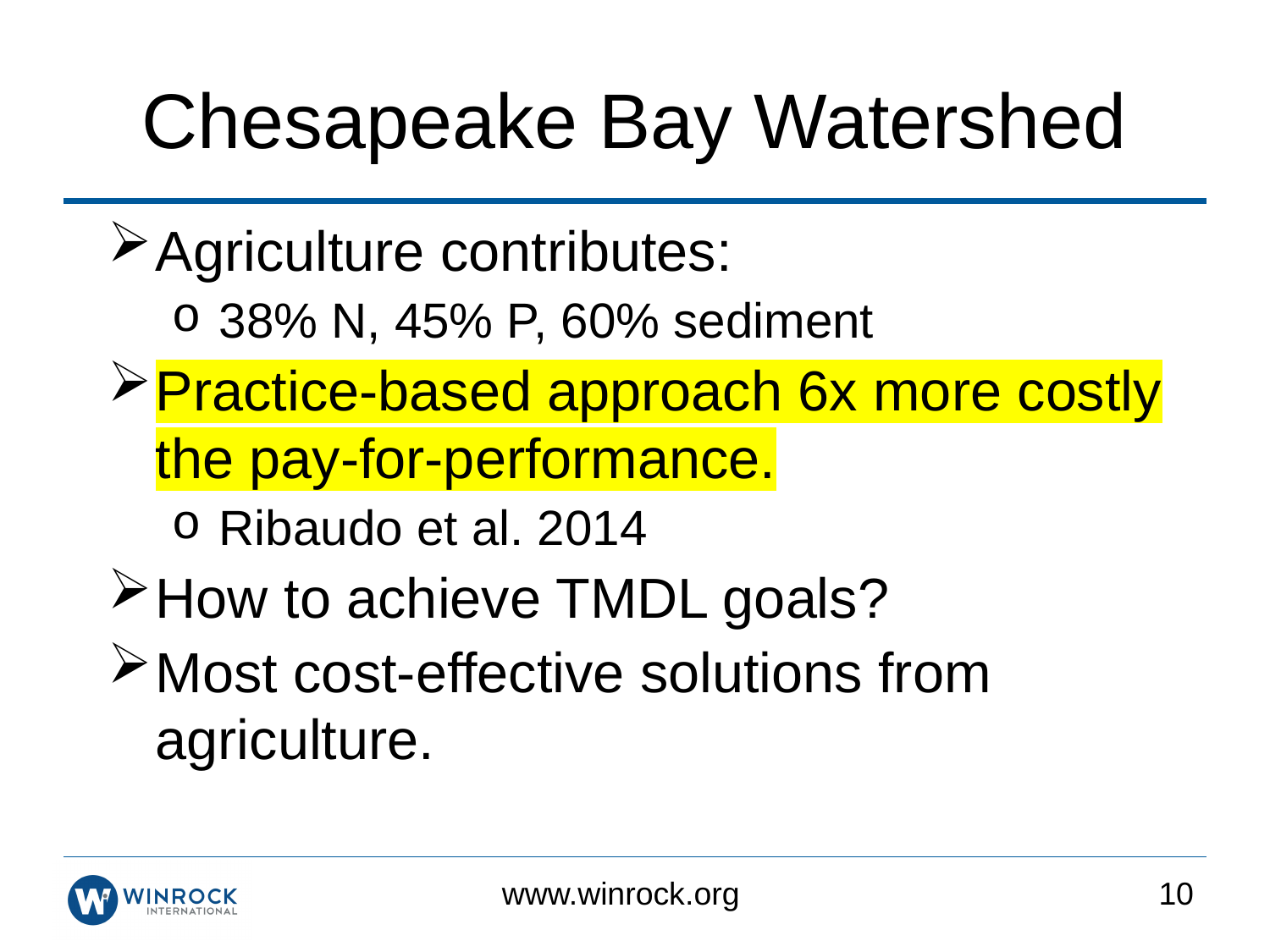

Chesapeake Bay Watershed
Agriculture contributes:
38% N, 45% P, 60% sediment
Practice-based approach 6x more costly the pay-for-performance.
Ribaudo et al. 2014
How to achieve TMDL goals?
Most cost-effective solutions from agriculture.
10
www.winrock.org